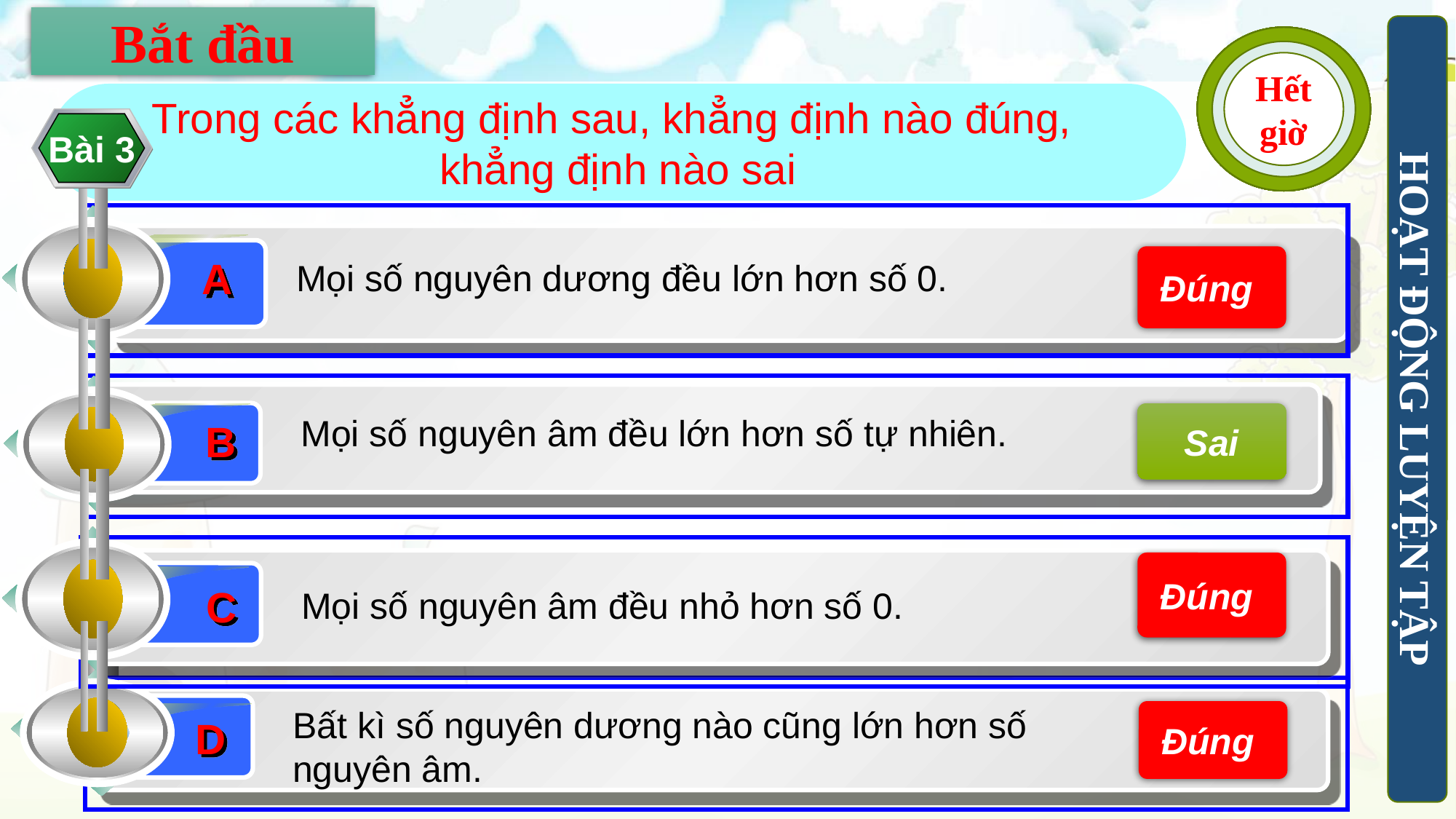

Bắt đầu

10

9

8

7

6

5

4

3

2

1

Hết giờ
Trong các khẳng định sau, khẳng định nào đúng,
khẳng định nào sai

Bài 3

A

Đúng
Mọi số nguyên dương đều lớn hơn số 0.

B

HOẠT ĐỘNG LUYỆN TẬP
Sai
Mọi số nguyên âm đều lớn hơn số tự nhiên.

C
Đúng
     Mọi số nguyên âm đều nhỏ hơn số 0.

D

Bất kì số nguyên dương nào cũng lớn hơn số nguyên âm.
Đúng